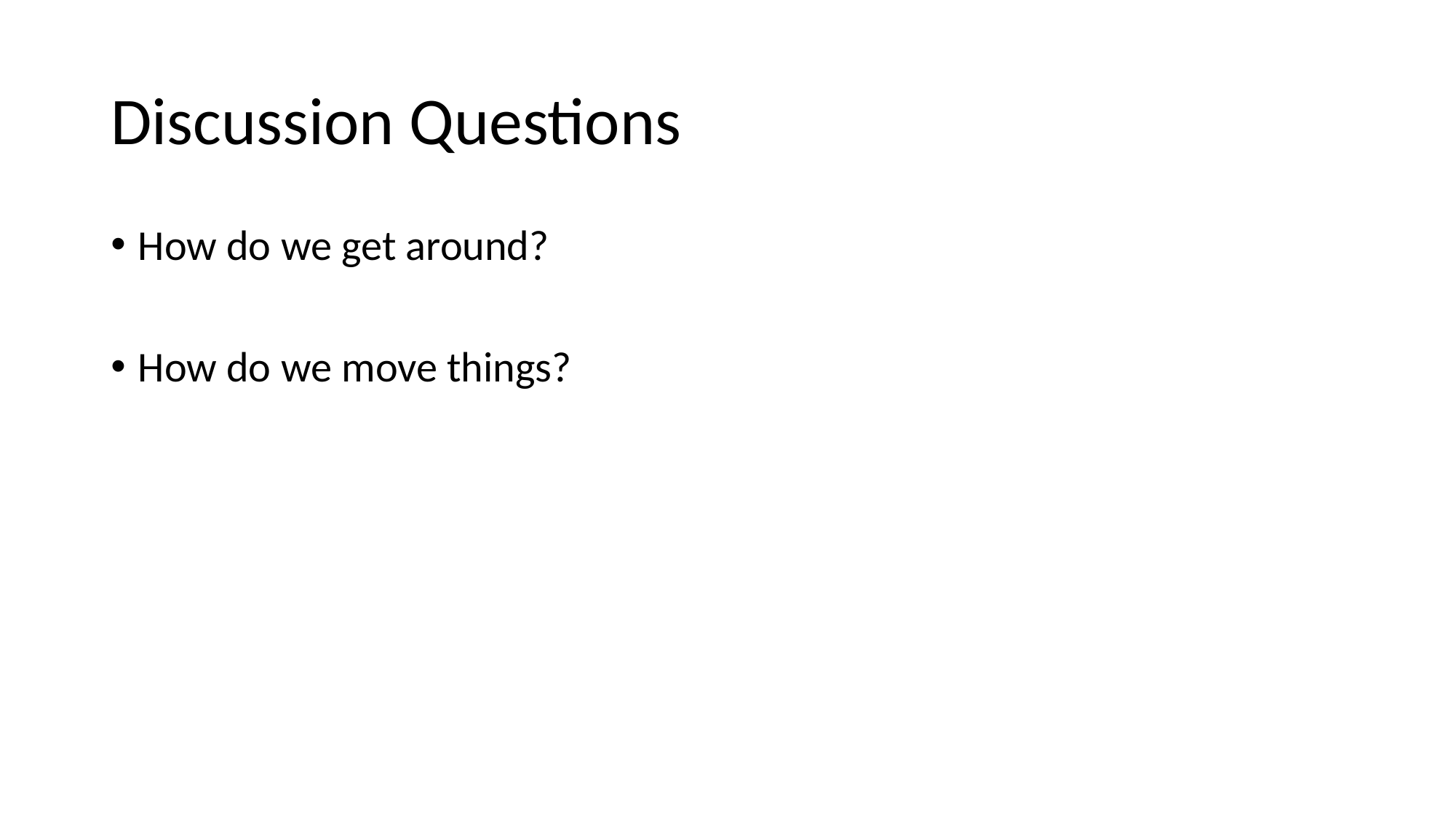

# Discussion Questions
How do we get around?

How do we move things?